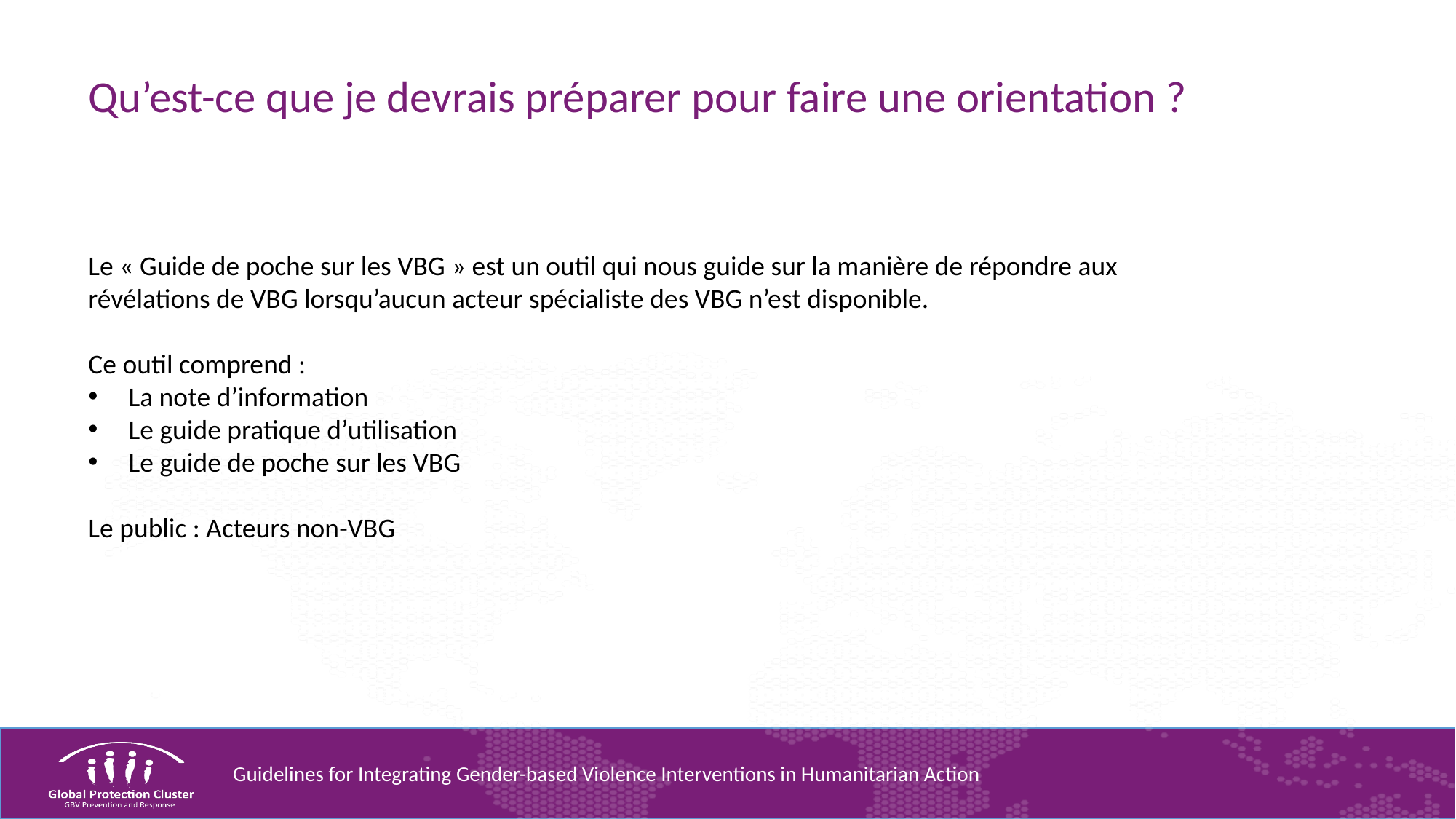

# Qu’est-ce que je devrais préparer pour faire une orientation ?
Le « Guide de poche sur les VBG » est un outil qui nous guide sur la manière de répondre aux révélations de VBG lorsqu’aucun acteur spécialiste des VBG n’est disponible.

Ce outil comprend :
 La note d’information
 Le guide pratique d’utilisation
 Le guide de poche sur les VBG

Le public : Acteurs non-VBG